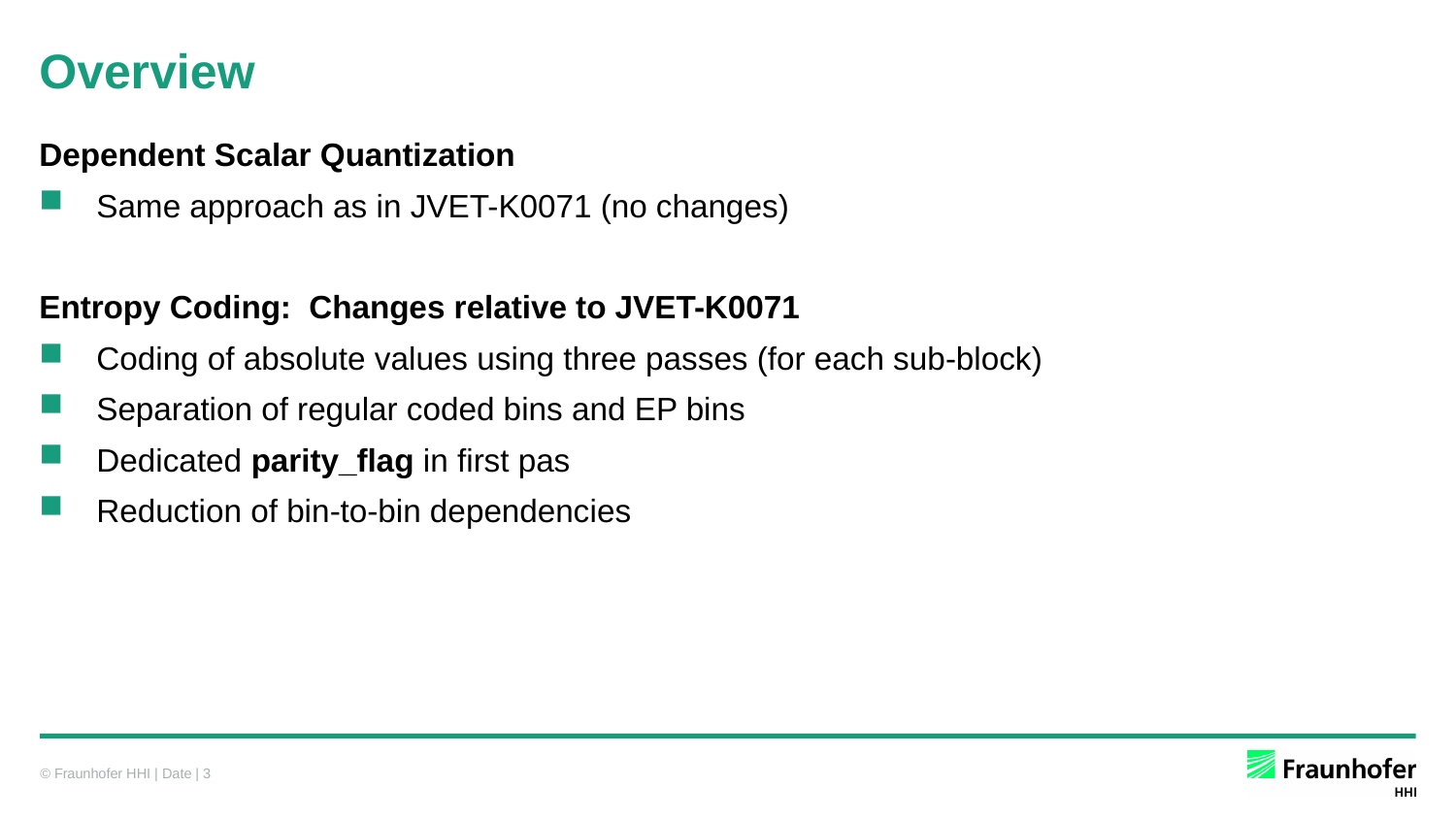

# Overview
Dependent Scalar Quantization
Same approach as in JVET-K0071 (no changes)

Entropy Coding:  Changes relative to JVET-K0071
Coding of absolute values using three passes (for each sub-block)
Separation of regular coded bins and EP bins
Dedicated parity_flag in first pas
Reduction of bin-to-bin dependencies